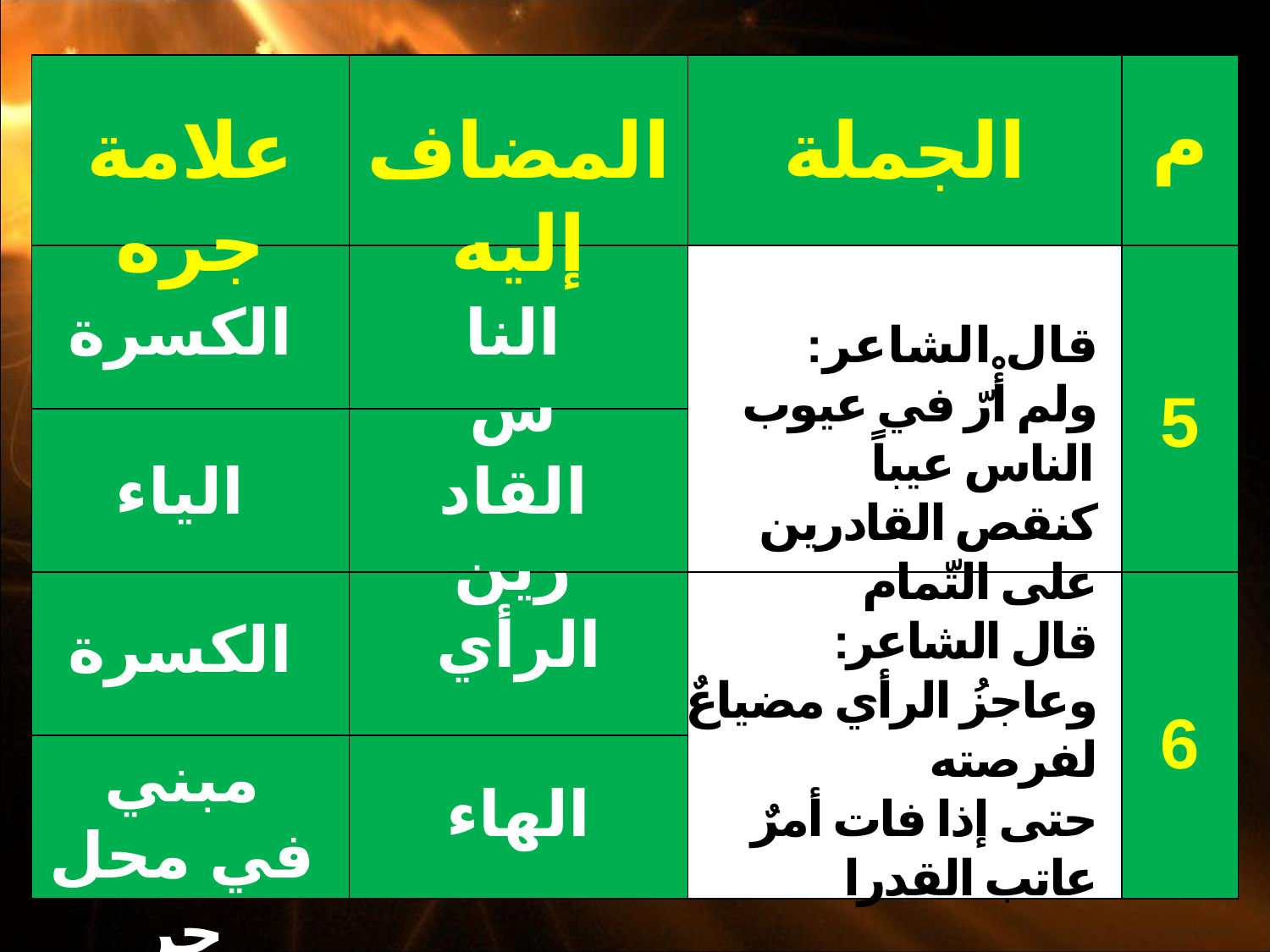

|  |  |  |  |
| --- | --- | --- | --- |
|  |  |  |  |
|  |  |  |  |
|  |  |  |  |
|  |  |  |  |
م
علامة جره
المضاف إليه
الجملة
الكسرة
الناس
قال الشاعر:
ولم أْرّ في عيوب الناس عيباً
كنقص القادرين على التّمام
5
الياء
القادرين
الرأي
الكسرة
قال الشاعر:
وعاجزُ الرأي مضياعٌ لفرصته
حتى إذا فات أمرٌ عاتب القدرا
6
مبني في محل جر
الهاء